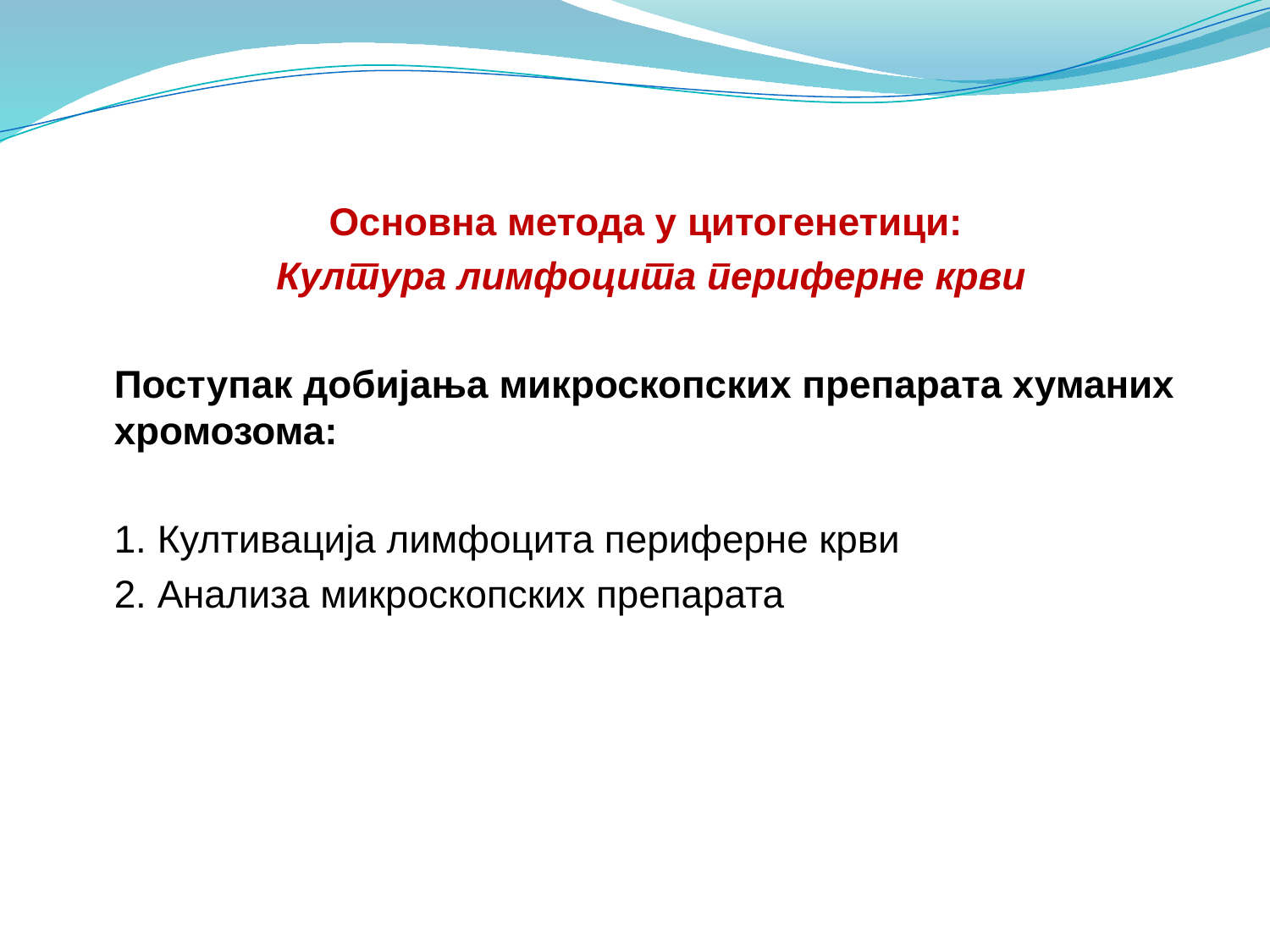

Основна метода у цитогенетици:
   Култура лимфоцита периферне крви

	Поступак добијања микроскопских препарата хуманих хромозома:

	1. Култивација лимфоцита периферне крви
	2. Анализа микроскопских препарата